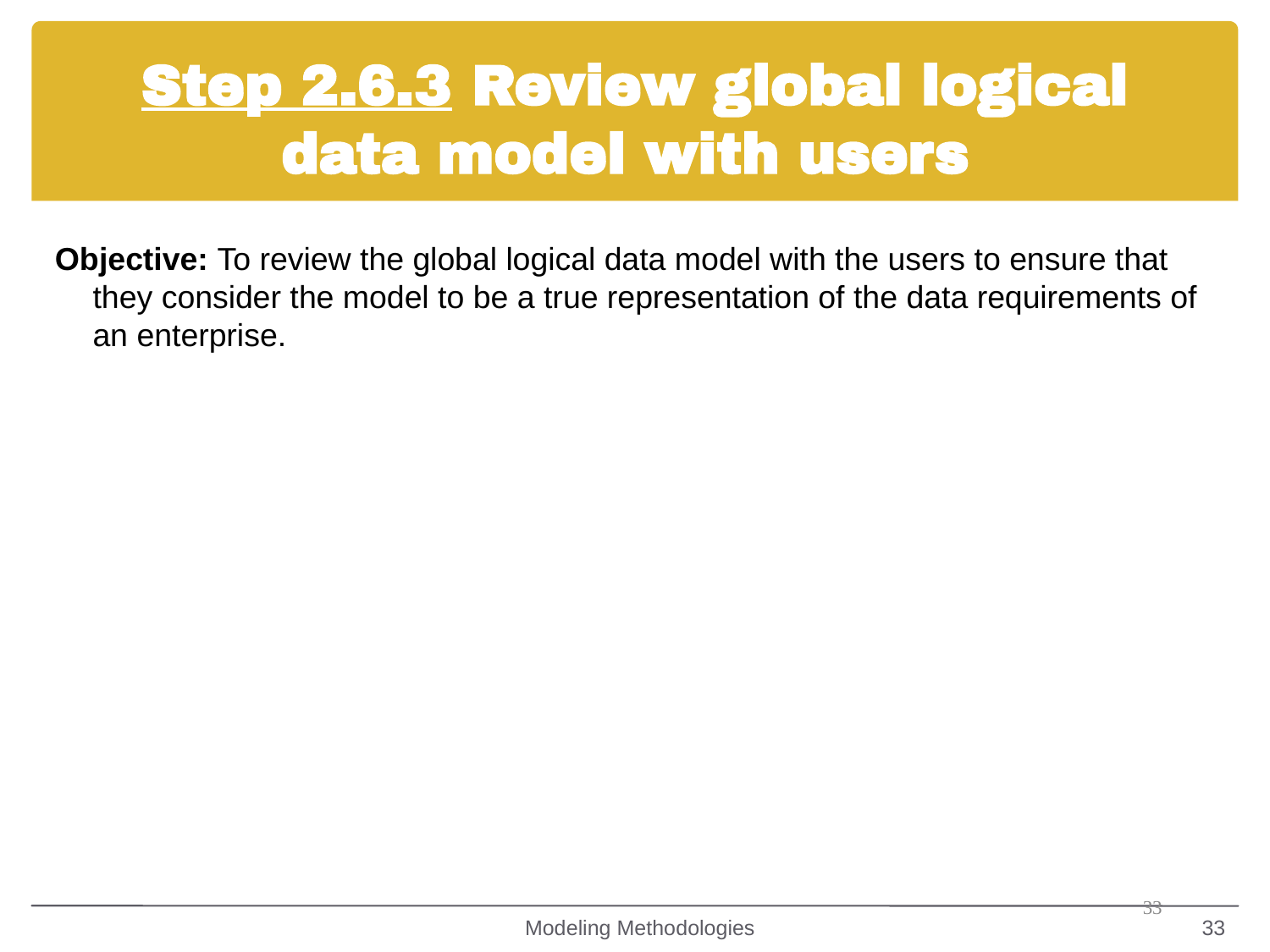

Step 2.6.3 Review global logical data model with users
Objective: To review the global logical data model with the users to ensure that they consider the model to be a true representation of the data requirements of an enterprise.
33
Modeling Methodologies
33